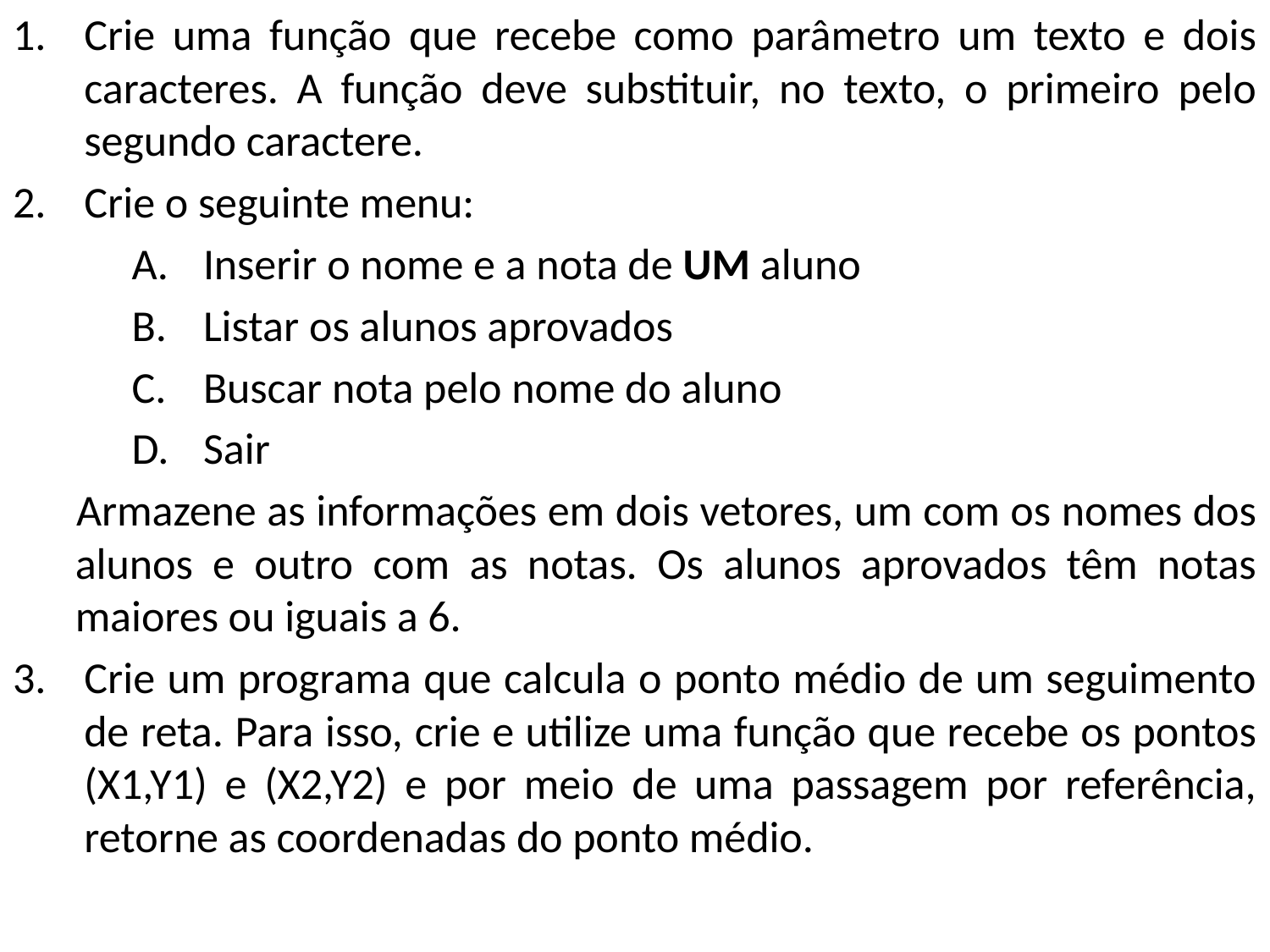

Crie uma função que recebe como parâmetro um texto e dois caracteres. A função deve substituir, no texto, o primeiro pelo segundo caractere.
Crie o seguinte menu:
Inserir o nome e a nota de UM aluno
Listar os alunos aprovados
Buscar nota pelo nome do aluno
Sair
Armazene as informações em dois vetores, um com os nomes dos alunos e outro com as notas. Os alunos aprovados têm notas maiores ou iguais a 6.
Crie um programa que calcula o ponto médio de um seguimento de reta. Para isso, crie e utilize uma função que recebe os pontos (X1,Y1) e (X2,Y2) e por meio de uma passagem por referência, retorne as coordenadas do ponto médio.